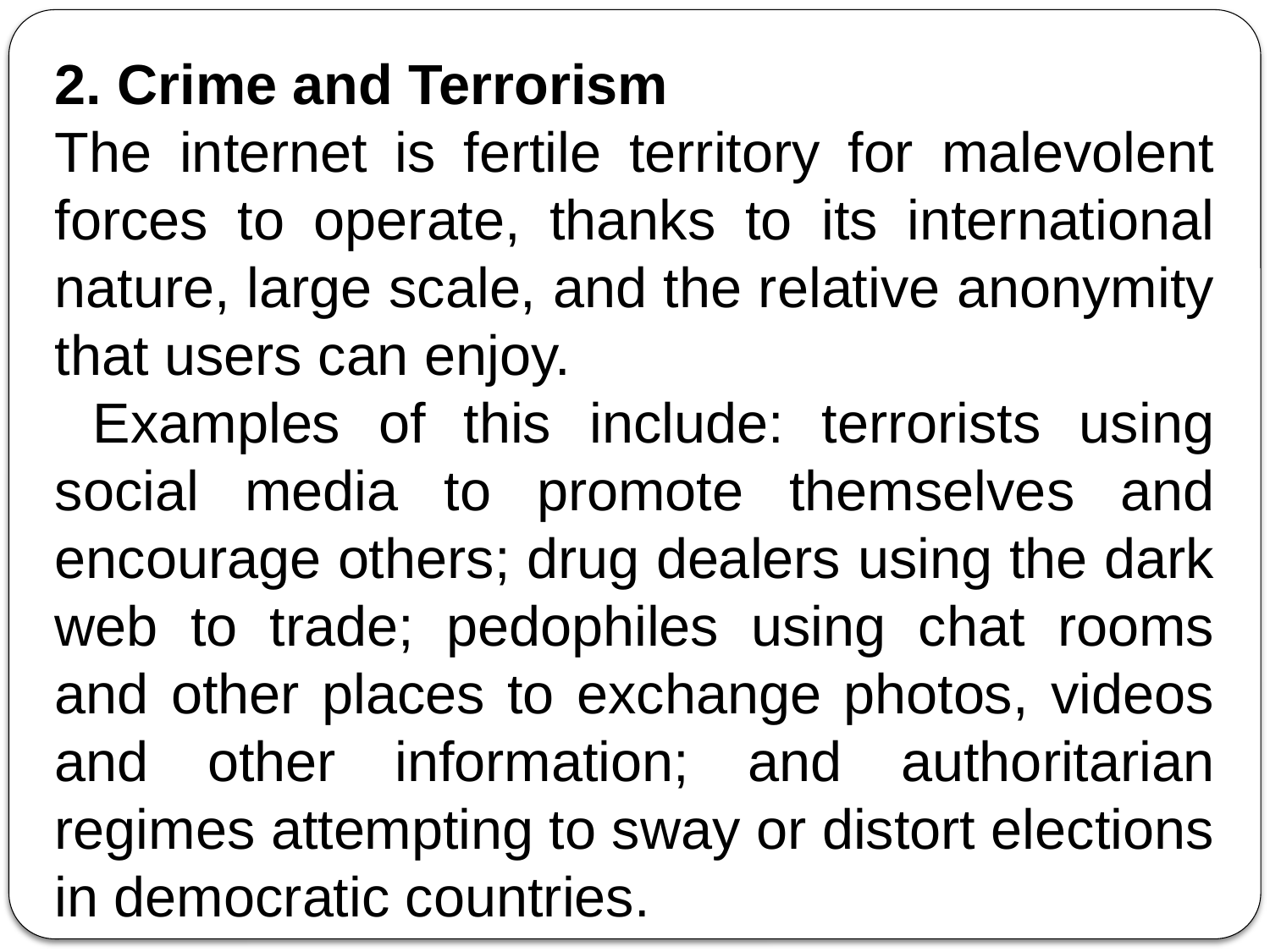

2. Crime and Terrorism
The internet is fertile territory for malevolent forces to operate, thanks to its international nature, large scale, and the relative anonymity that users can enjoy.
 Examples of this include: terrorists using social media to promote themselves and encourage others; drug dealers using the dark web to trade; pedophiles using chat rooms and other places to exchange photos, videos and other information; and authoritarian regimes attempting to sway or distort elections in democratic countries.